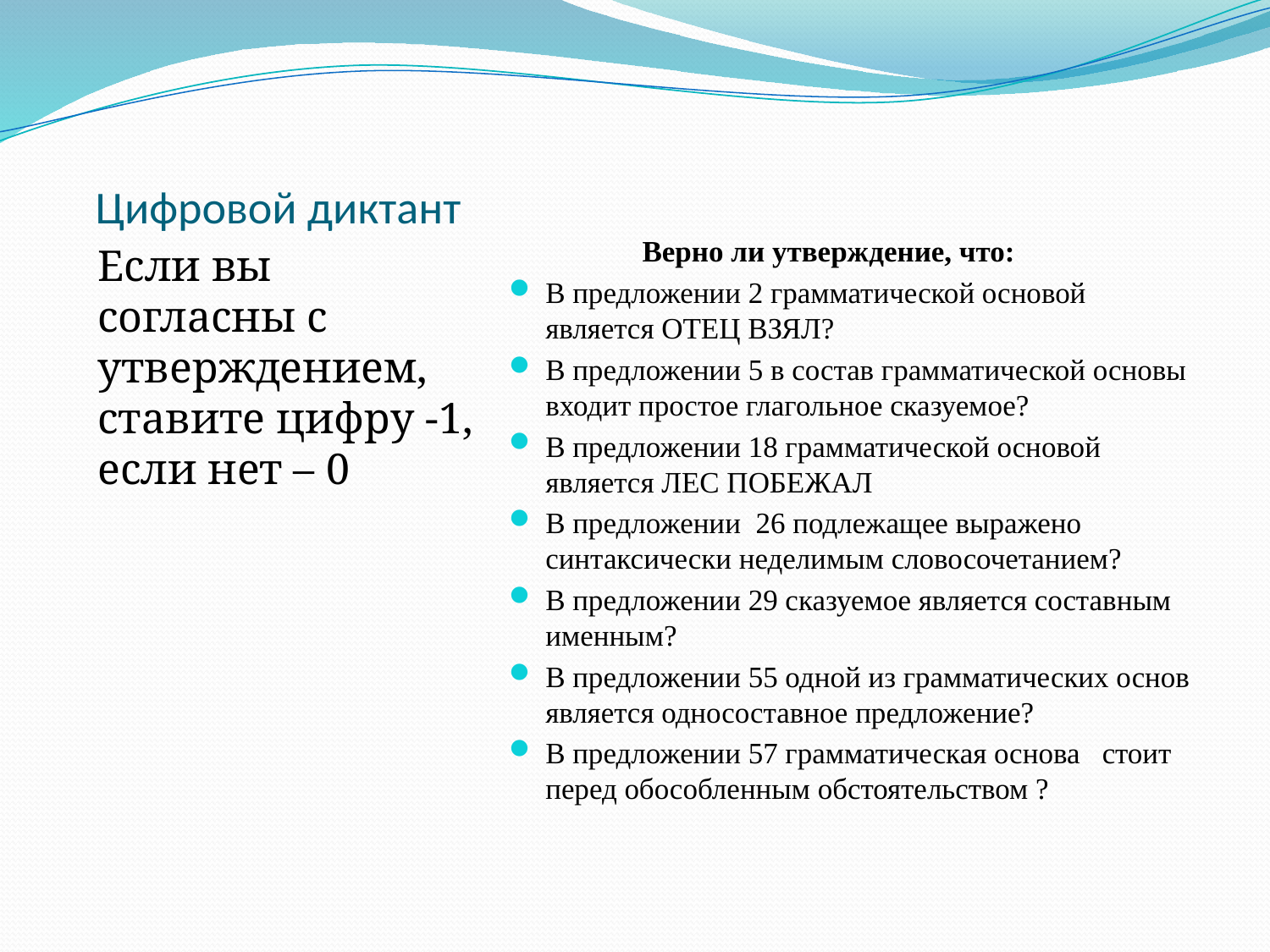

# Цифровой диктант
Если вы согласны с утверждением, ставите цифру -1, если нет – 0
                  Верно ли утверждение, что:
В предложении 2 грамматической основой   является ОТЕЦ ВЗЯЛ?
В предложении 5 в состав грамматической основы входит простое глагольное сказуемое?
В предложении 18 грамматической основой является ЛЕС ПОБЕЖАЛ
В предложении  26 подлежащее выражено синтаксически неделимым словосочетанием?
В предложении 29 сказуемое является составным именным?
В предложении 55 одной из грамматических основ является односоставное предложение?
В предложении 57 грамматическая основа   стоит перед обособленным обстоятельством ?